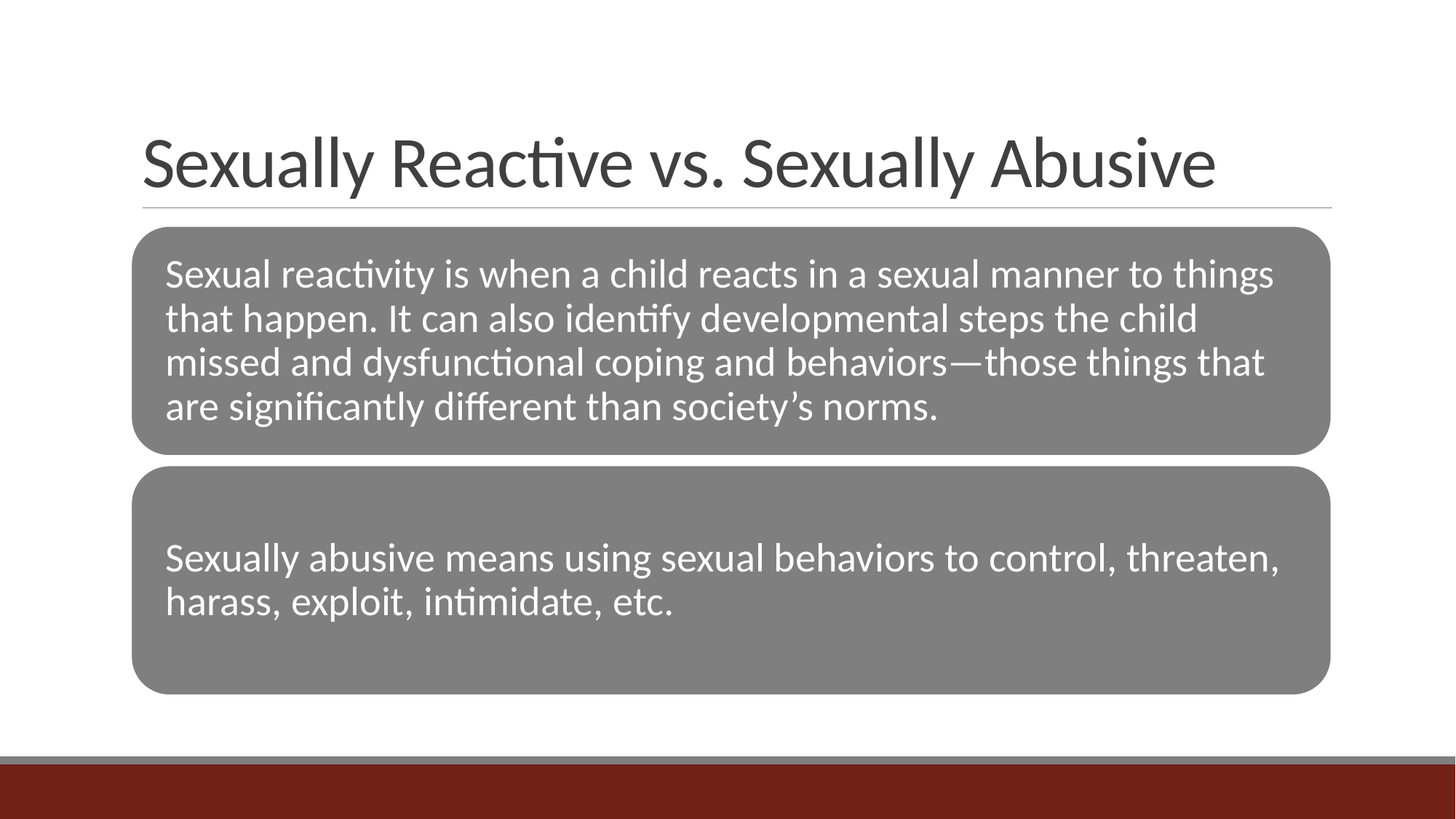

# Sexually Reactive vs. Sexually Abusive
Sexual reactivity is when a child reacts in a sexual manner to things that happen. It can also identify developmental steps the child missed and dysfunctional coping and behaviors—those things that are significantly different than society’s norms.
Sexually abusive means using sexual behaviors to control, threaten, harass, exploit, intimidate, etc.